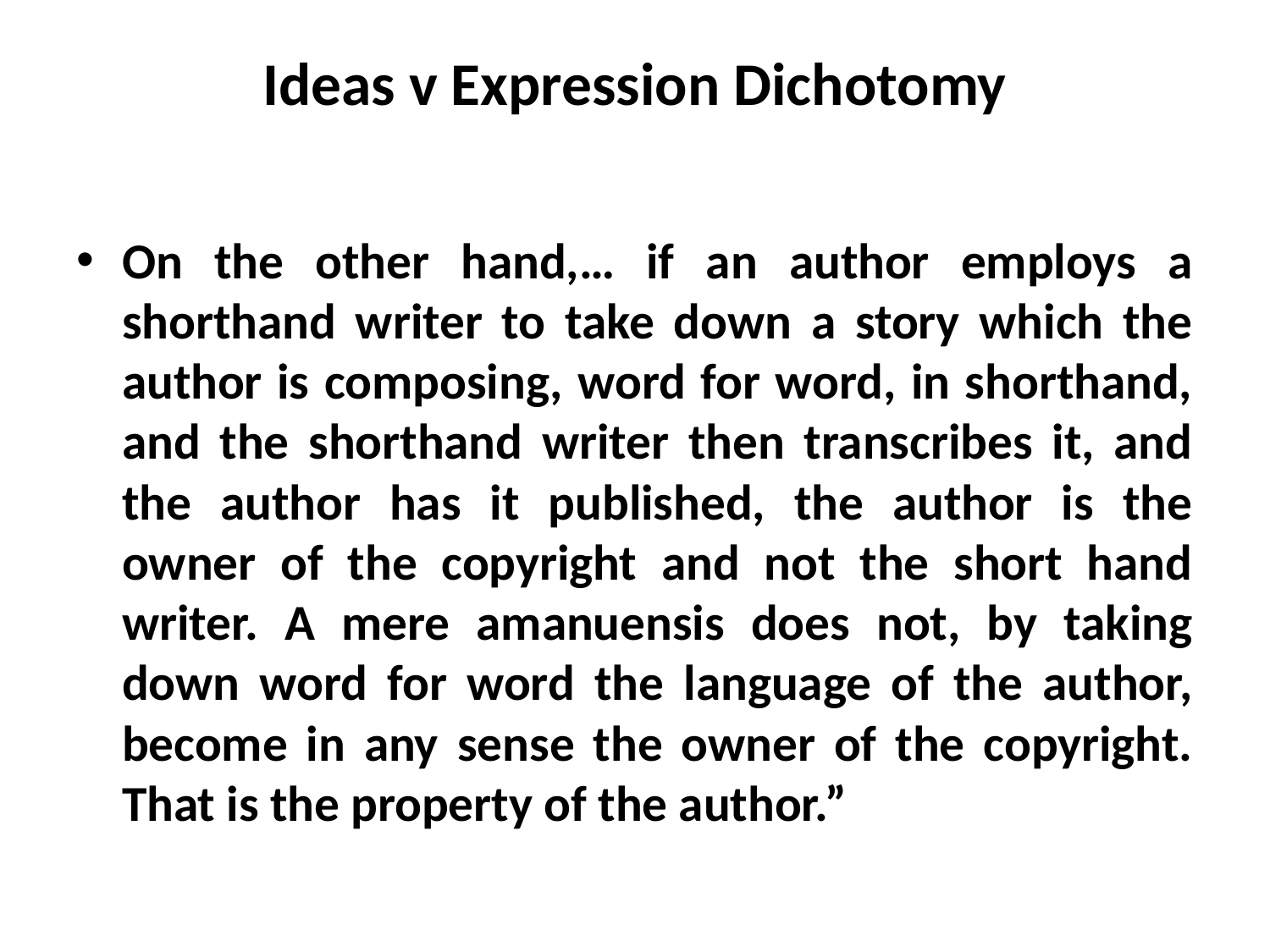

# Ideas v Expression Dichotomy
On the other hand,… if an author employs a shorthand writer to take down a story which the author is composing, word for word, in shorthand, and the shorthand writer then transcribes it, and the author has it published, the author is the owner of the copyright and not the short hand writer. A mere amanuensis does not, by taking down word for word the language of the author, become in any sense the owner of the copyright. That is the property of the author.”